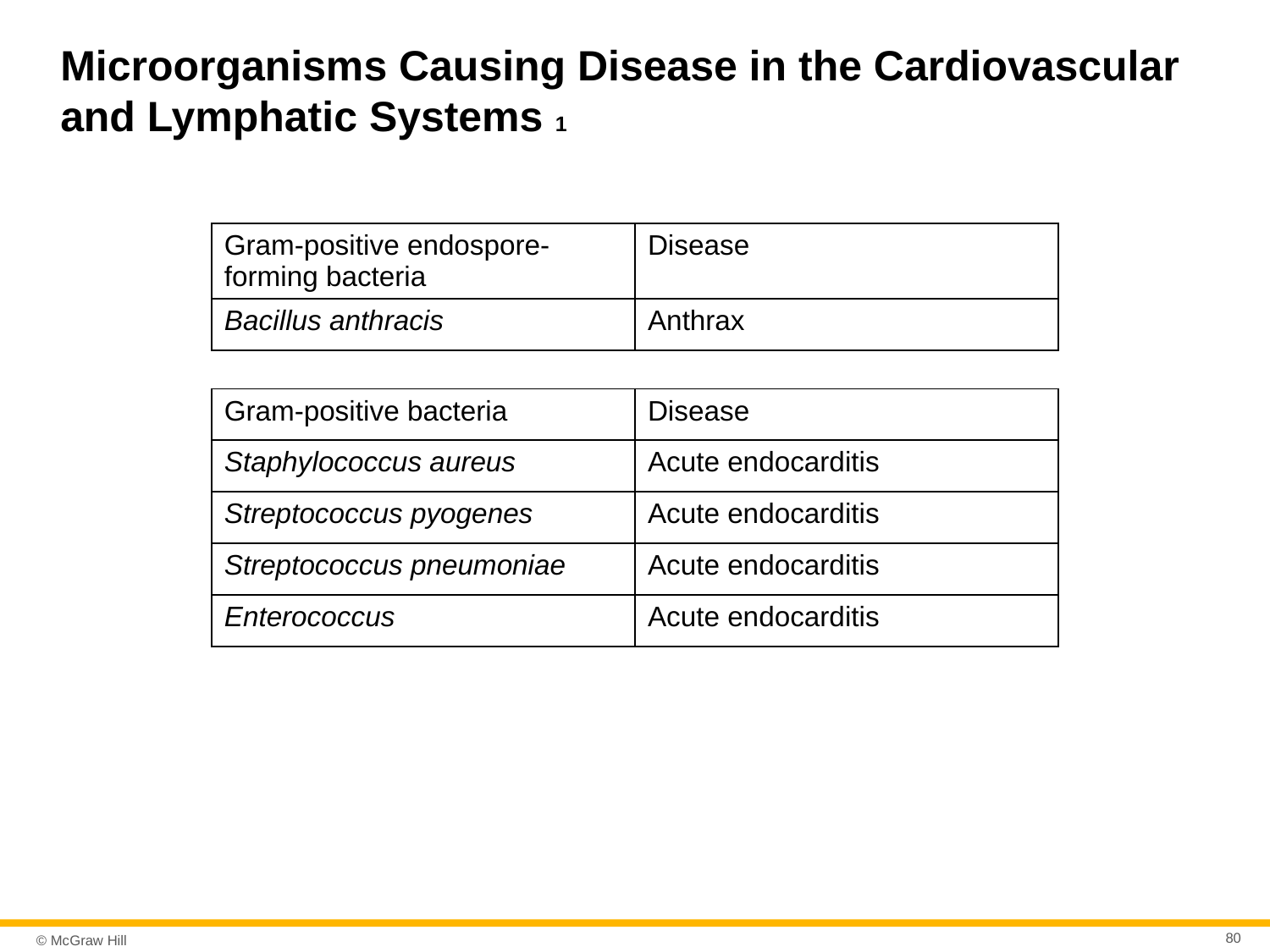

# Microorganisms Causing Disease in the Cardiovascular and Lymphatic Systems 1
| Gram-positive endospore-forming bacteria | Disease |
| --- | --- |
| Bacillus anthracis | Anthrax |
| Gram-positive bacteria | Disease |
| --- | --- |
| Staphylococcus aureus | Acute endocarditis |
| Streptococcus pyogenes | Acute endocarditis |
| Streptococcus pneumoniae | Acute endocarditis |
| Enterococcus | Acute endocarditis |